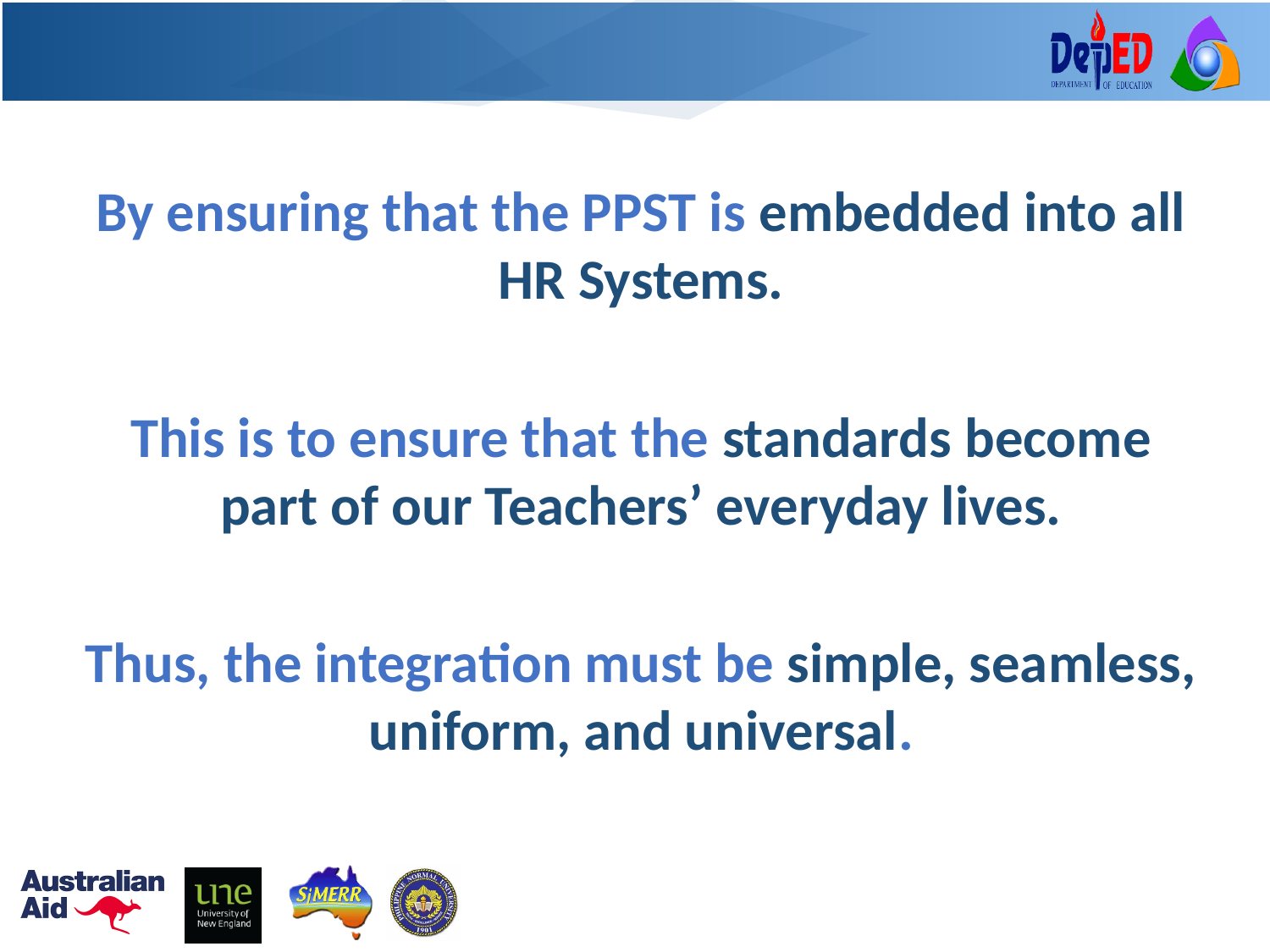

8
By ensuring that the PPST is embedded into all HR Systems.

This is to ensure that the standards become part of our Teachers’ everyday lives.

Thus, the integration must be simple, seamless, uniform, and universal.